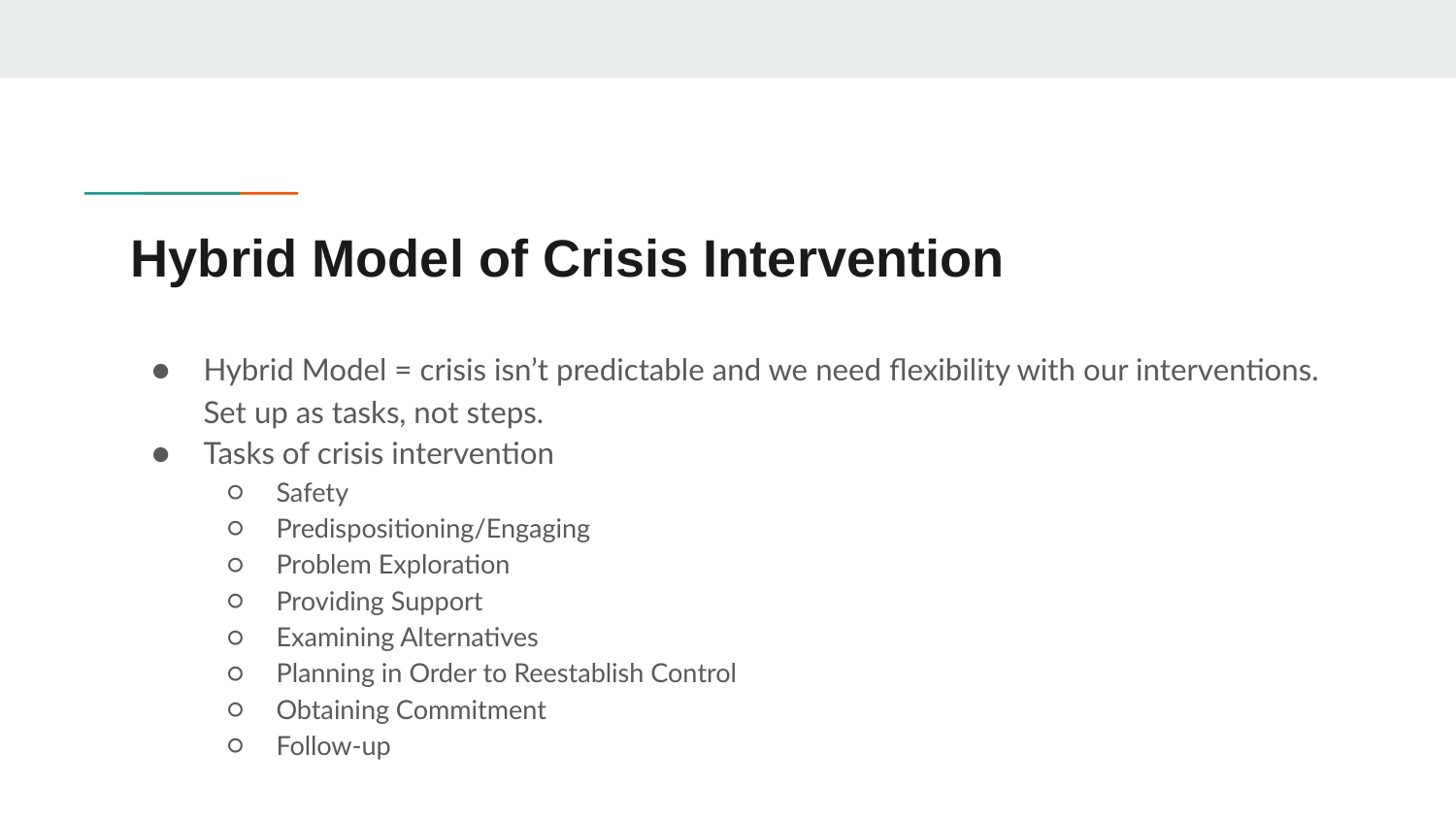

# Hybrid Model of Crisis Intervention
Hybrid Model = crisis isn’t predictable and we need flexibility with our interventions. Set up as tasks, not steps.
Tasks of crisis intervention
Safety
Predispositioning/Engaging
Problem Exploration
Providing Support
Examining Alternatives
Planning in Order to Reestablish Control
Obtaining Commitment
Follow-up